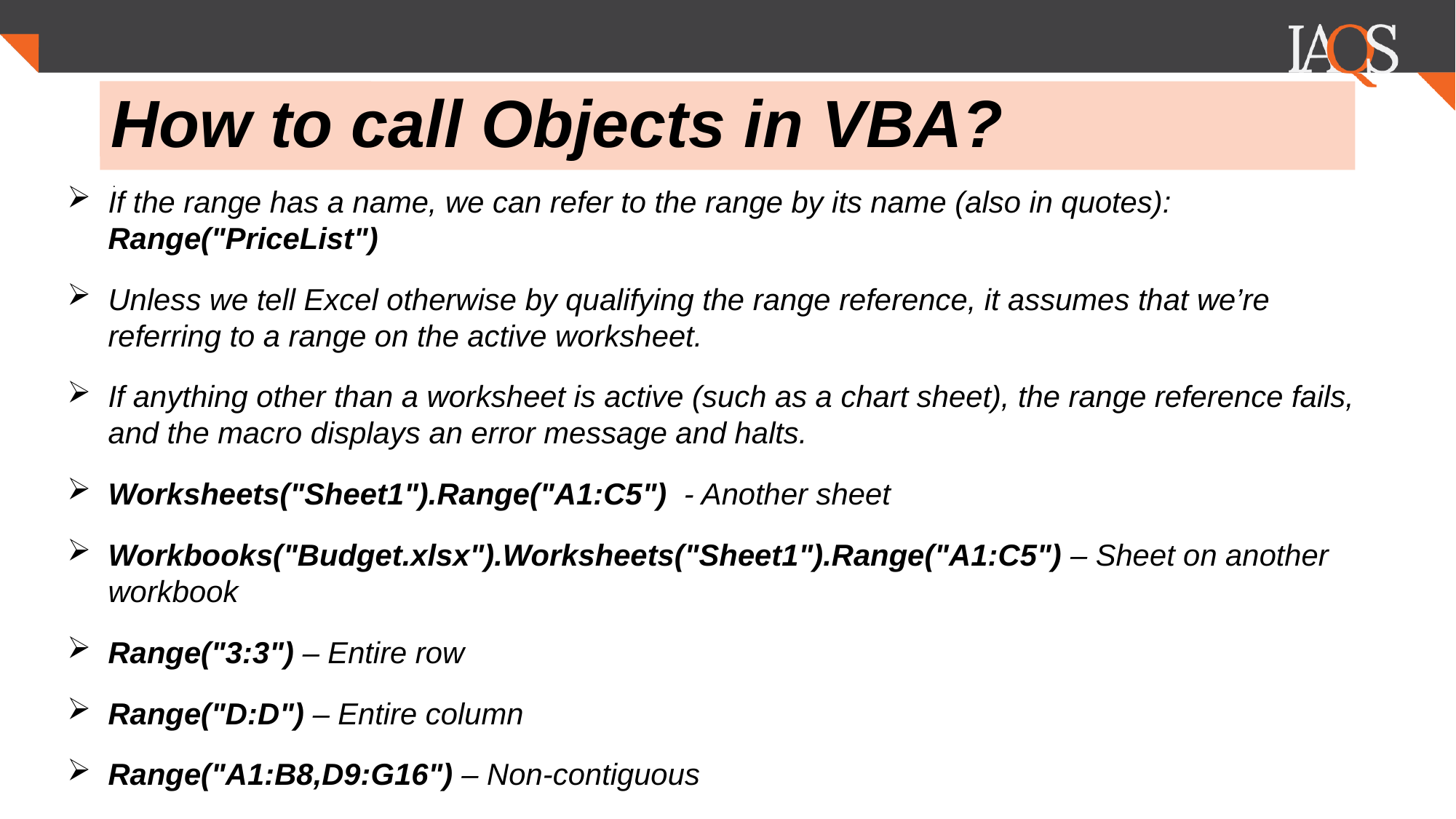

# How to call Objects in VBA?

.
If the range has a name, we can refer to the range by its name (also in quotes): Range("PriceList")
Unless we tell Excel otherwise by qualifying the range reference, it assumes that we’re referring to a range on the active worksheet.
If anything other than a worksheet is active (such as a chart sheet), the range reference fails, and the macro displays an error message and halts.
Worksheets("Sheet1").Range("A1:C5")  - Another sheet
Workbooks("Budget.xlsx").Worksheets("Sheet1").Range("A1:C5") – Sheet on another workbook
Range("3:3") – Entire row
Range("D:D") – Entire column
Range("A1:B8,D9:G16") – Non-contiguous